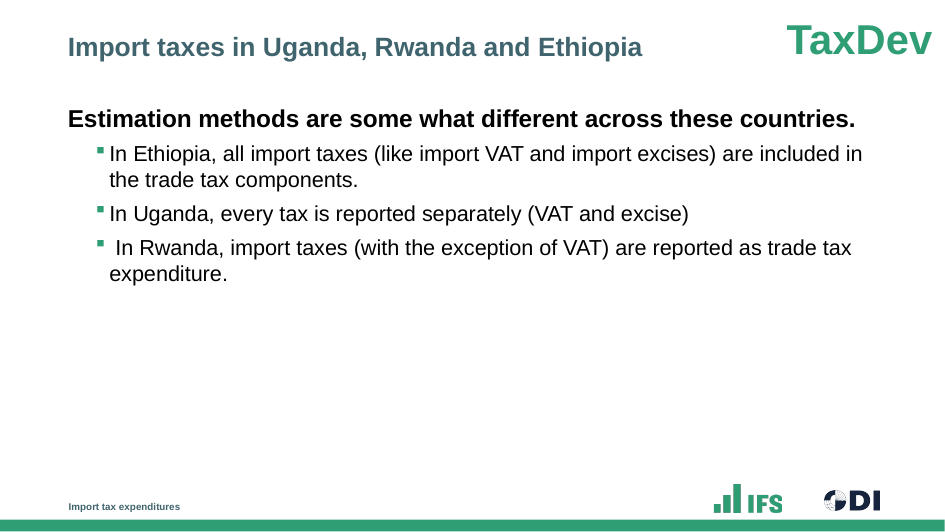

# Import taxes in Uganda, Rwanda and Ethiopia
Estimation methods are some what different across these countries.
In Ethiopia, all import taxes (like import VAT and import excises) are included in the trade tax components.
In Uganda, every tax is reported separately (VAT and excise)
 In Rwanda, import taxes (with the exception of VAT) are reported as trade tax expenditure.

Import tax expenditures